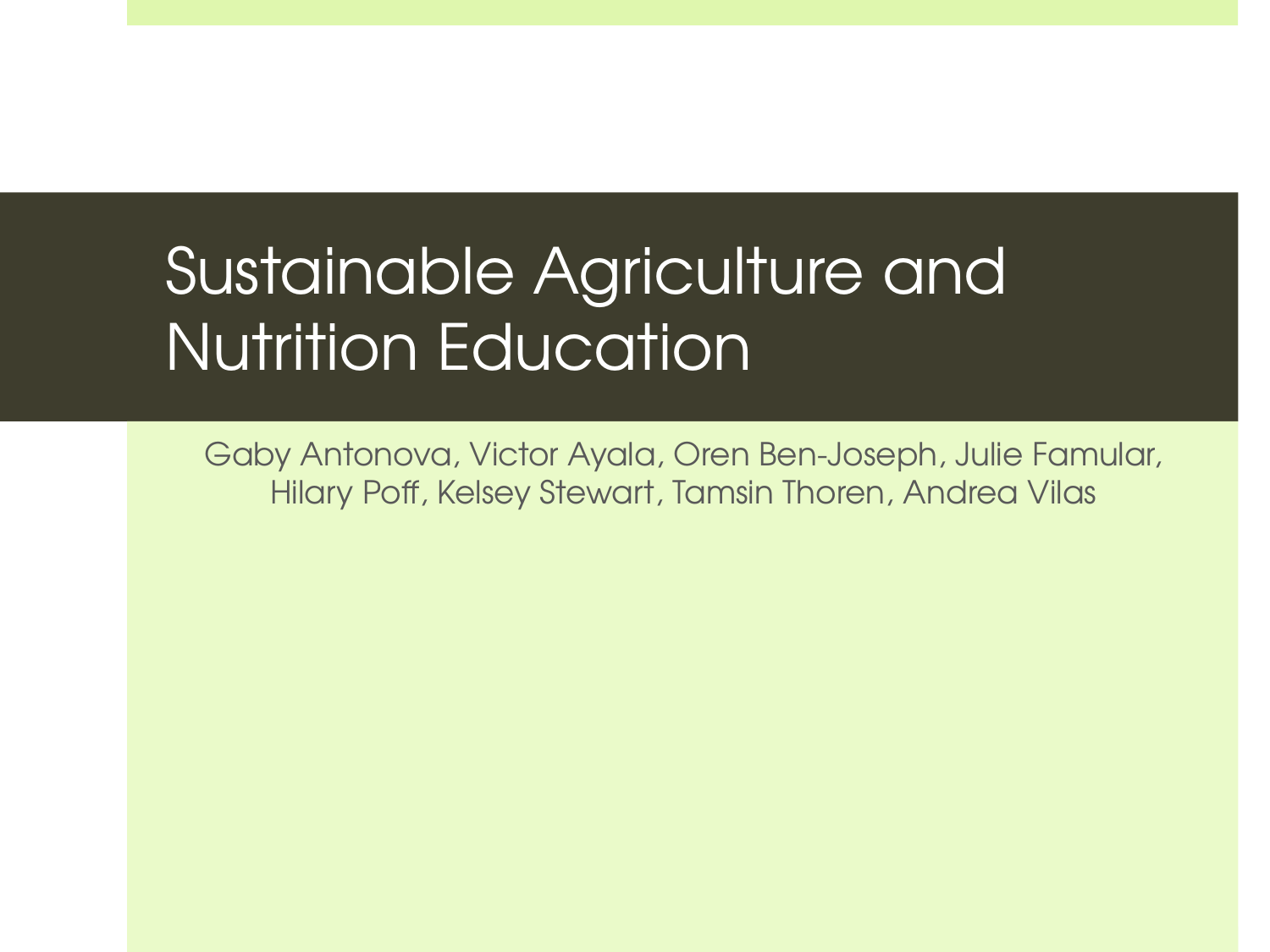

# Sustainable Agriculture and Nutrition Education
Gaby Antonova, Victor Ayala, Oren Ben-Joseph, Julie Famular, Hilary Poff, Kelsey Stewart, Tamsin Thoren, Andrea Vilas